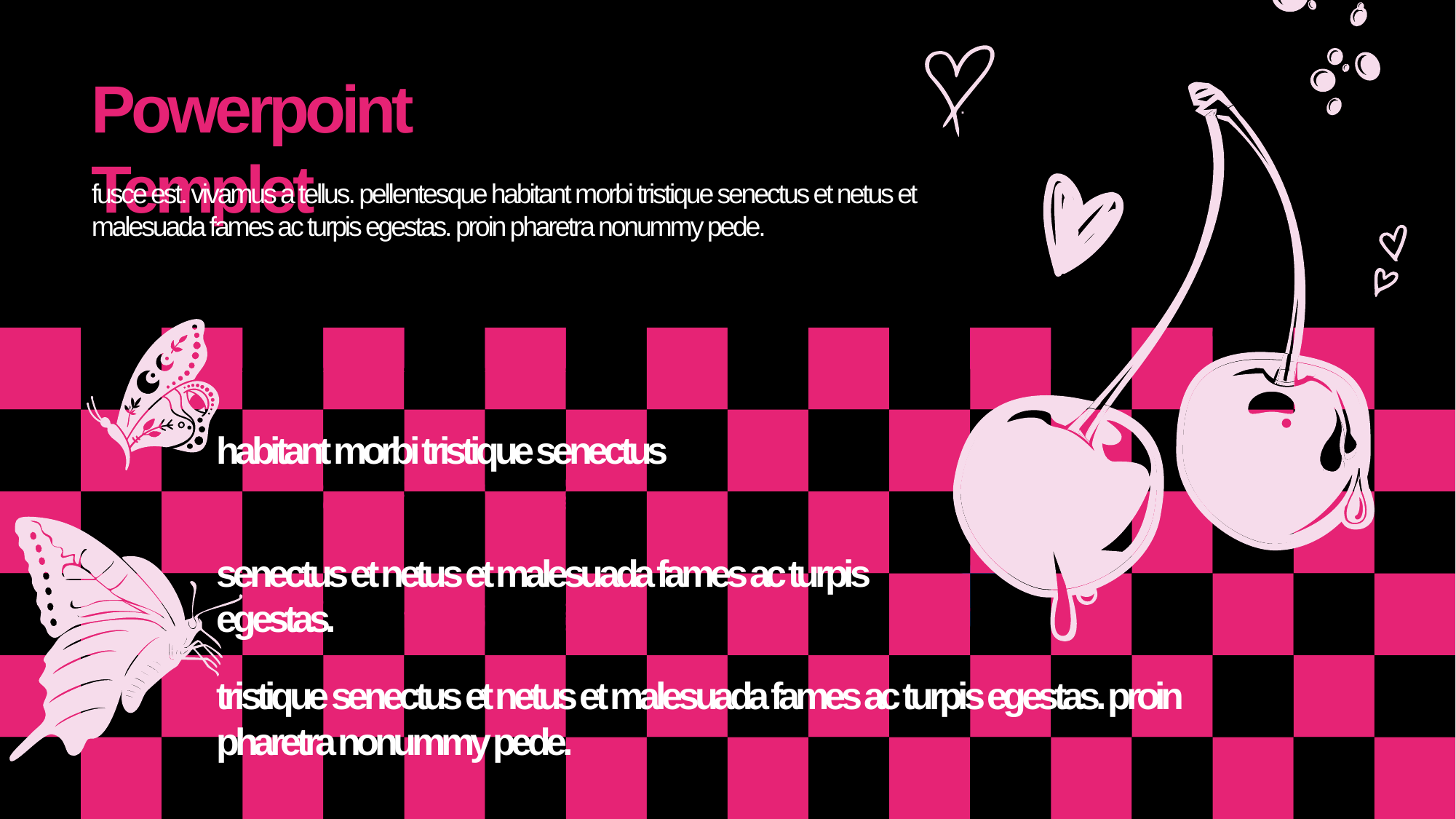

Powerpoint Templet

fusce est. vivamus a tellus. pellentesque habitant morbi tristique senectus et netus et malesuada fames ac turpis egestas. proin pharetra nonummy pede.

habitant morbi tristique senectus

senectus et netus et malesuada fames ac turpis egestas.

tristique senectus et netus et malesuada fames ac turpis egestas. proin pharetra nonummy pede.